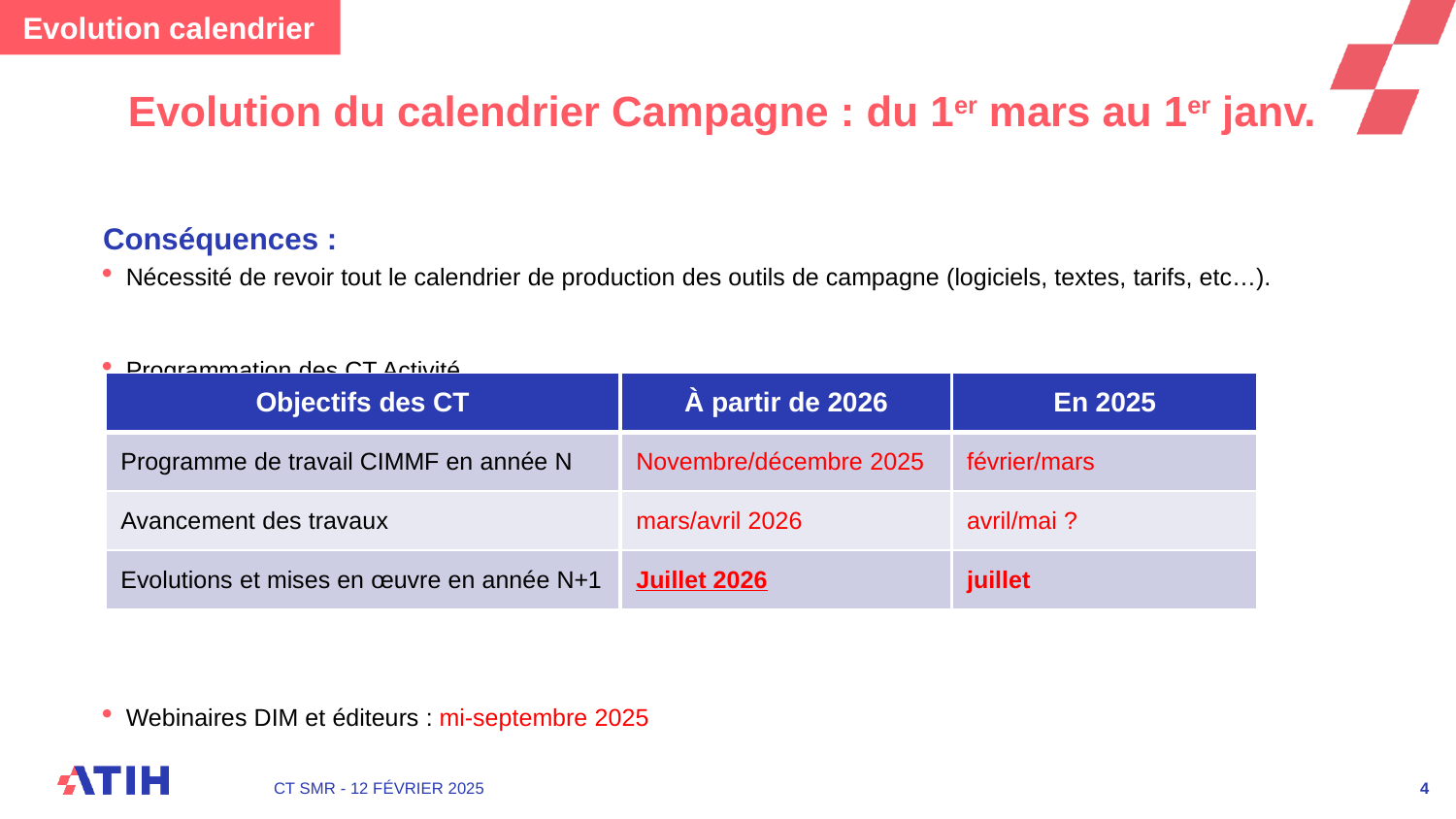

Evolution calendrier
# Evolution du calendrier Campagne : du 1er mars au 1er janv.
Conséquences :
Nécessité de revoir tout le calendrier de production des outils de campagne (logiciels, textes, tarifs, etc…).​

Programmation des CT Activité

Webinaires DIM et éditeurs : mi-septembre 2025
| Objectifs des CT |
| --- |
| Programme de travail CIMMF en année N |
| Avancement des travaux |
| Evolutions et mises en œuvre en année N+1 |
| À partir de 2026 |
| --- |
| Novembre/décembre 2025 |
| mars/avril 2026 |
| Juillet 2026 |
| En 2025 |
| --- |
| février/mars |
| avril/mai ? |
| juillet |
CT SMR - 12 février 2025